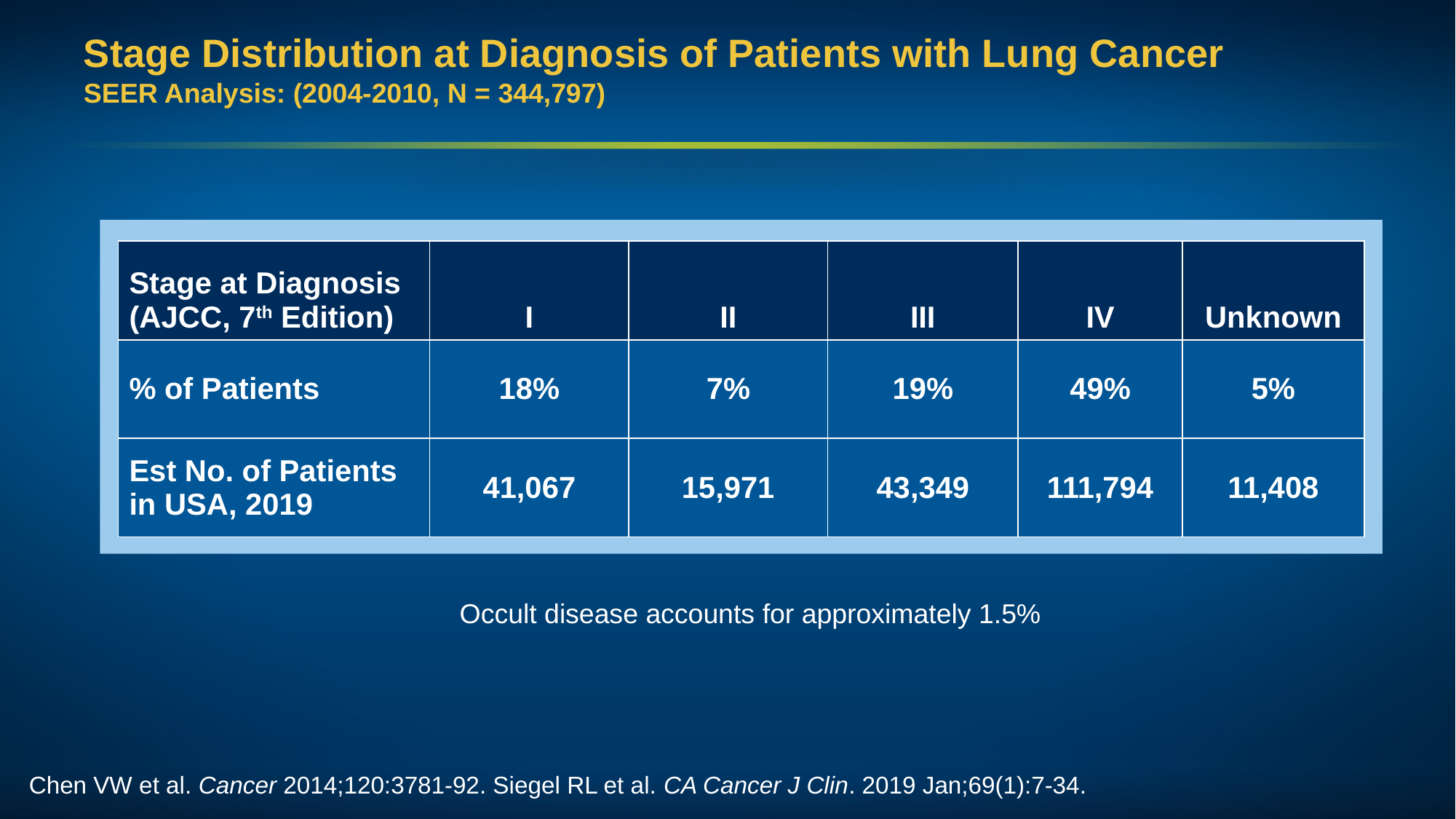

# Stage Distribution at Diagnosis of Patients with Lung Cancer SEER Analysis: (2004-2010, N = 344,797)

| Stage at Diagnosis (AJCC, 7th Edition) | I | II | III | IV | Unknown |
| --- | --- | --- | --- | --- | --- |
| % of Patients | 18% | 7% | 19% | 49% | 5% |
| Est No. of Patients in USA, 2019 | 41,067 | 15,971 | 43,349 | 111,794 | 11,408 |
Occult disease accounts for approximately 1.5%
Chen VW et al. Cancer 2014;120:3781-92. Siegel RL et al. CA Cancer J Clin. 2019 Jan;69(1):7-34.